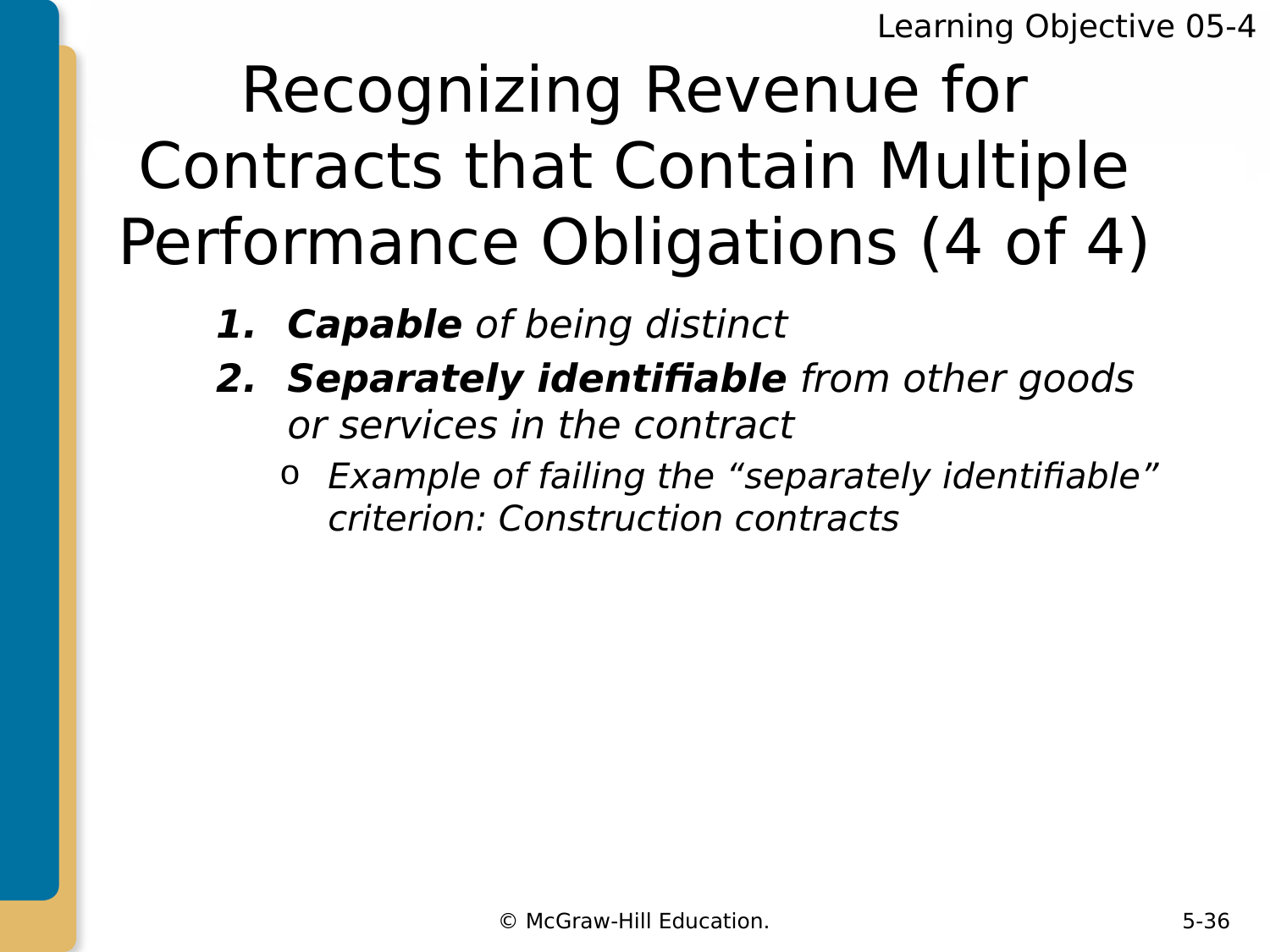

Learning Objective 05-4
# Recognizing Revenue for Contracts that Contain Multiple Performance Obligations (4 of 4)
Capable of being distinct
Separately identifiable from other goods or services in the contract
Example of failing the “separately identifiable” criterion: Construction contracts